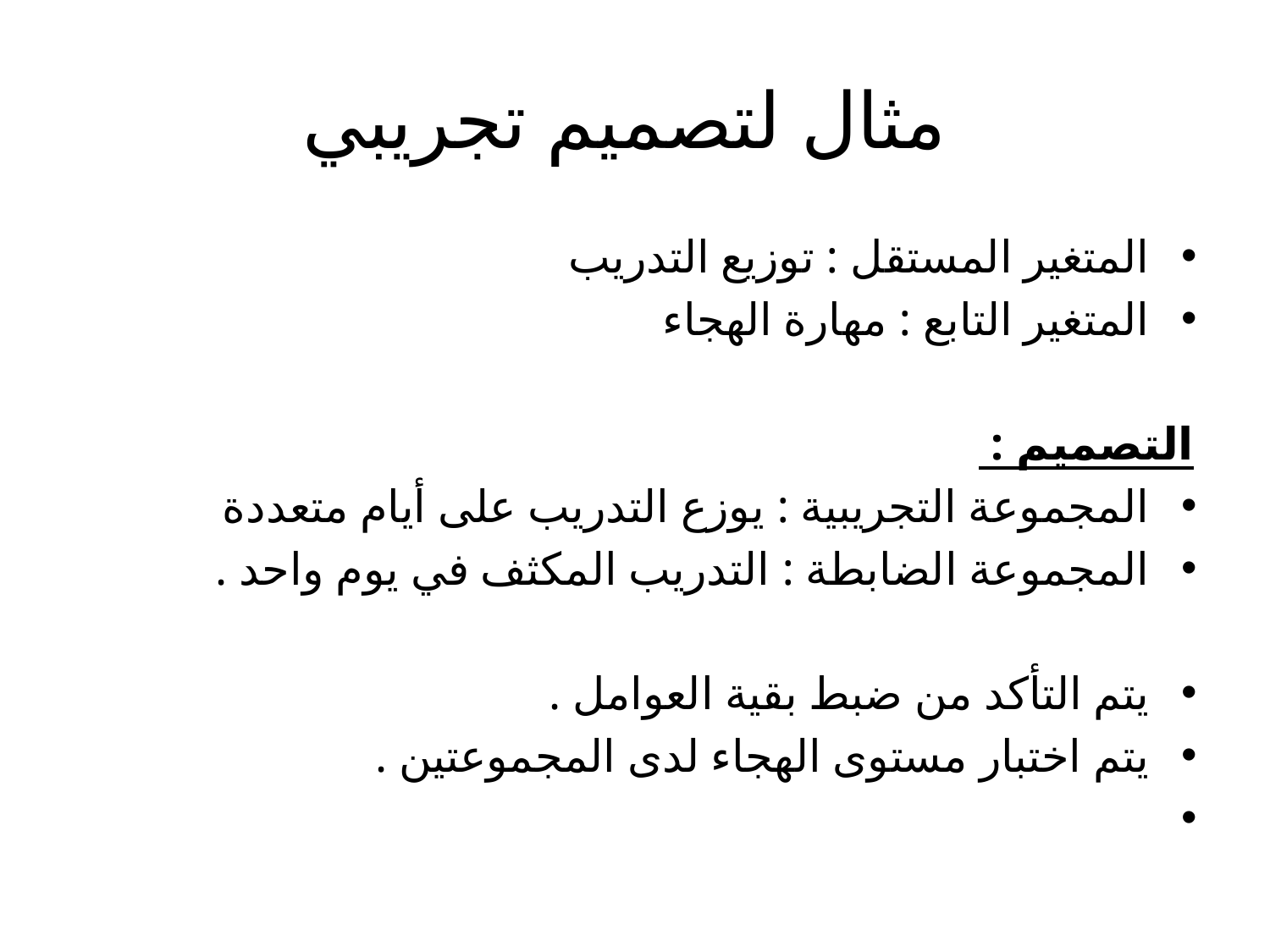

# مثال لتصميم تجريبي
المتغير المستقل : توزيع التدريب
المتغير التابع : مهارة الهجاء

التصميم :
المجموعة التجريبية : يوزع التدريب على أيام متعددة
المجموعة الضابطة : التدريب المكثف في يوم واحد .

يتم التأكد من ضبط بقية العوامل .
يتم اختبار مستوى الهجاء لدى المجموعتين .